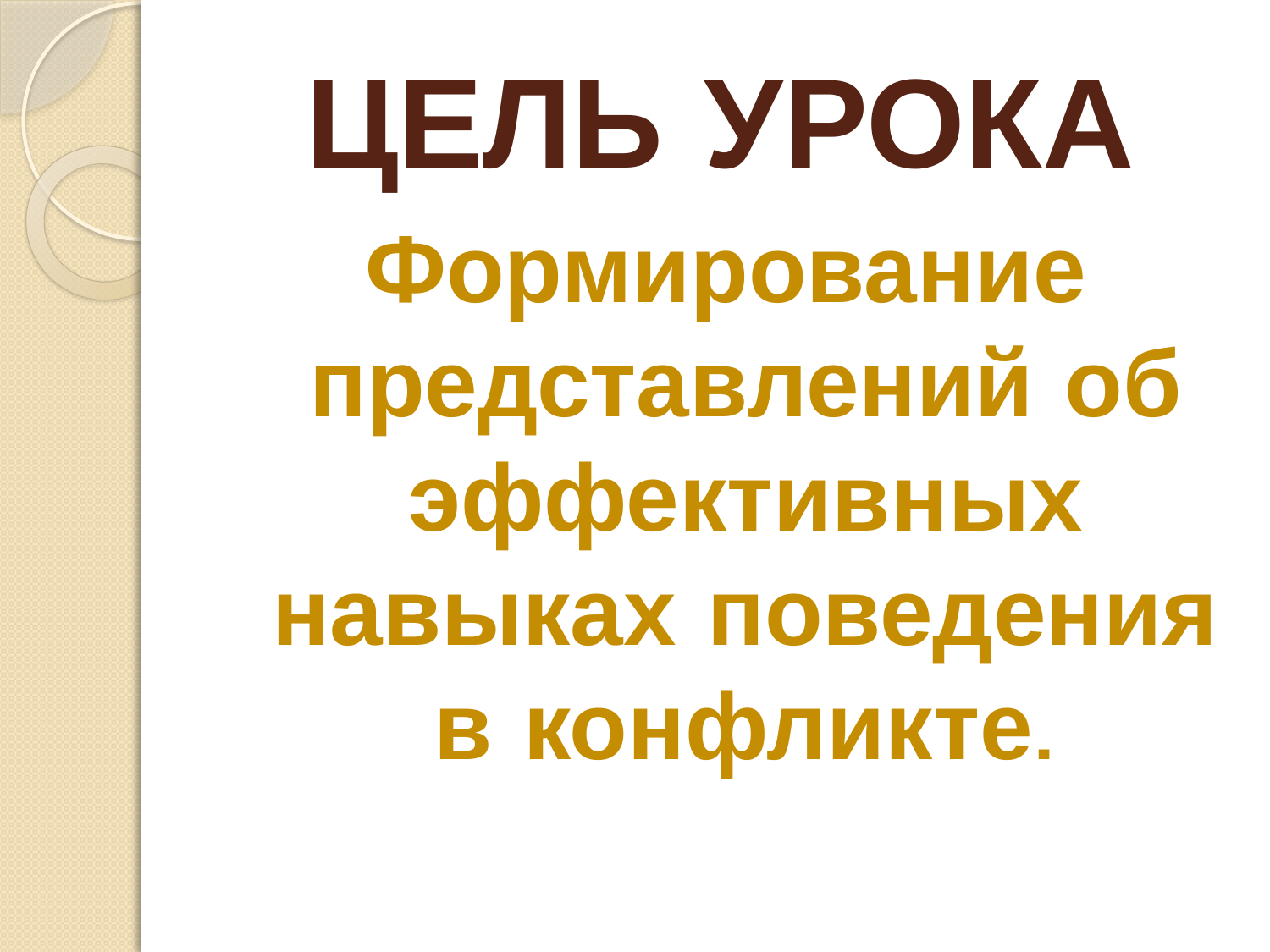

# ЦЕЛЬ УРОКА
Формирование представлений об эффективных навыках поведения в конфликте.